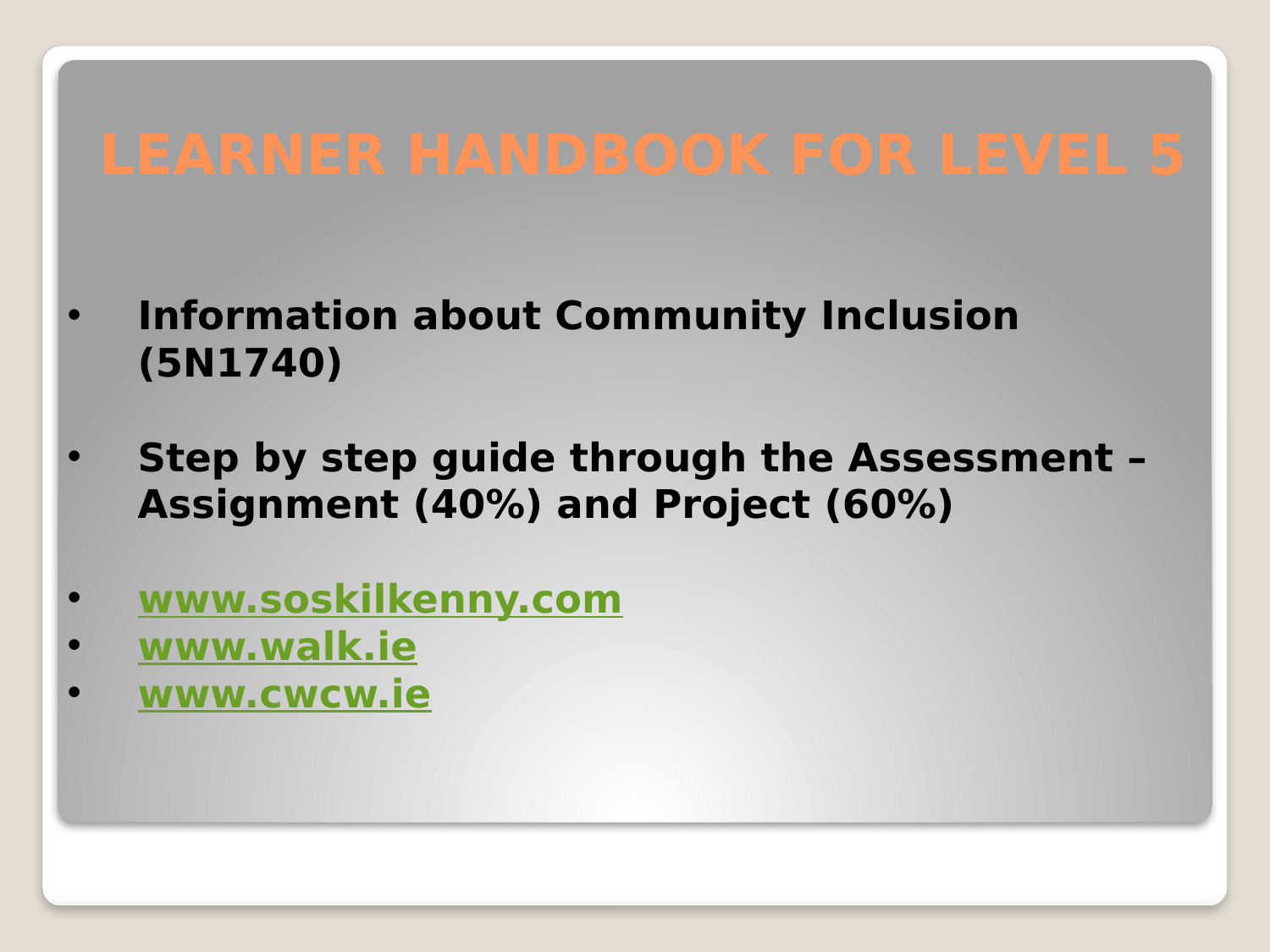

# LEARNER HANDBOOK FOR LEVEL 5
Information about Community Inclusion (5N1740)

Step by step guide through the Assessment – Assignment (40%) and Project (60%)

www.soskilkenny.com
www.walk.ie
www.cwcw.ie